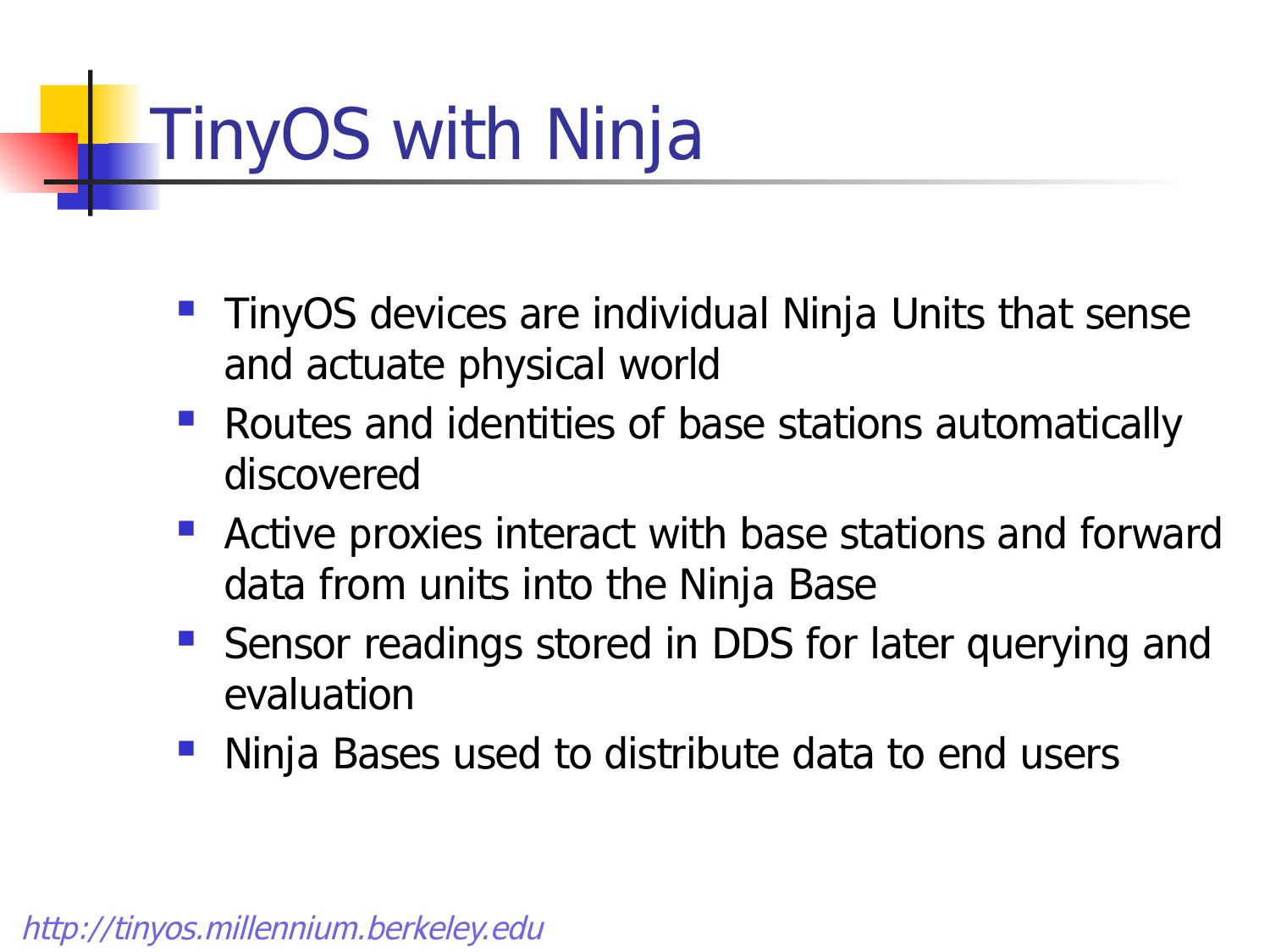

# TinyOS with Ninja
TinyOS devices are individual Ninja Units that sense and actuate physical world
Routes and identities of base stations automatically discovered
Active proxies interact with base stations and forward data from units into the Ninja Base
Sensor readings stored in DDS for later querying and evaluation
Ninja Bases used to distribute data to end users
http://tinyos.millennium.berkeley.edu